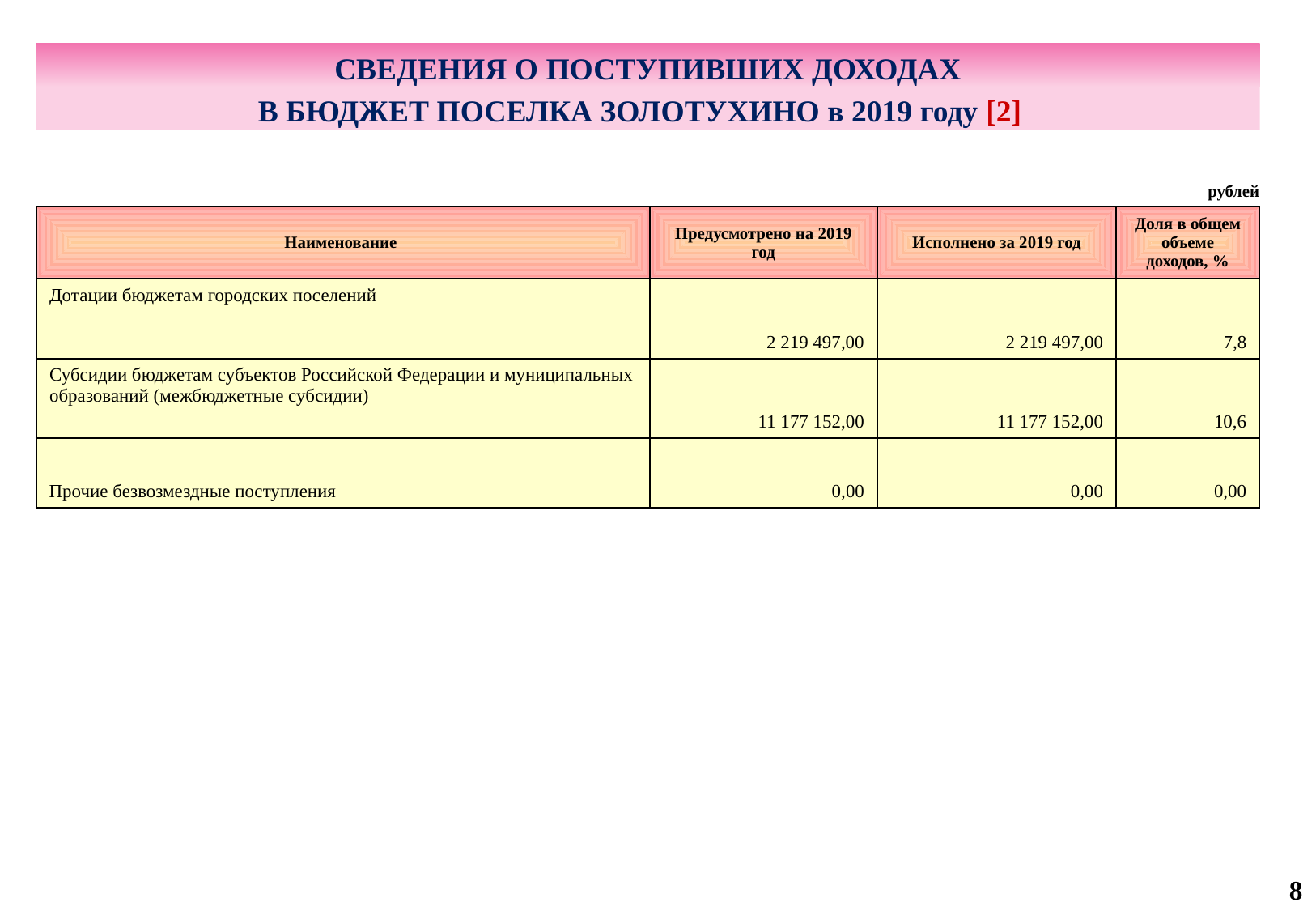

# СВЕДЕНИЯ О ПОСТУПИВШИХ ДОХОДАХ В БЮДЖЕТ ПОСЕЛКА ЗОЛОТУХИНО в 2019 году [2]
|  |  |  | рублей |
| --- | --- | --- | --- |
| Наименование | Предусмотрено на 2019 год | Исполнено за 2019 год | Доля в общем объеме доходов, % |
| Дотации бюджетам городских поселений | 2 219 497,00 | 2 219 497,00 | 7,8 |
| Субсидии бюджетам субъектов Российской Федерации и муниципальных образований (межбюджетные субсидии) | 11 177 152,00 | 11 177 152,00 | 10,6 |
| Прочие безвозмездные поступления | 0,00 | 0,00 | 0,00 |
8